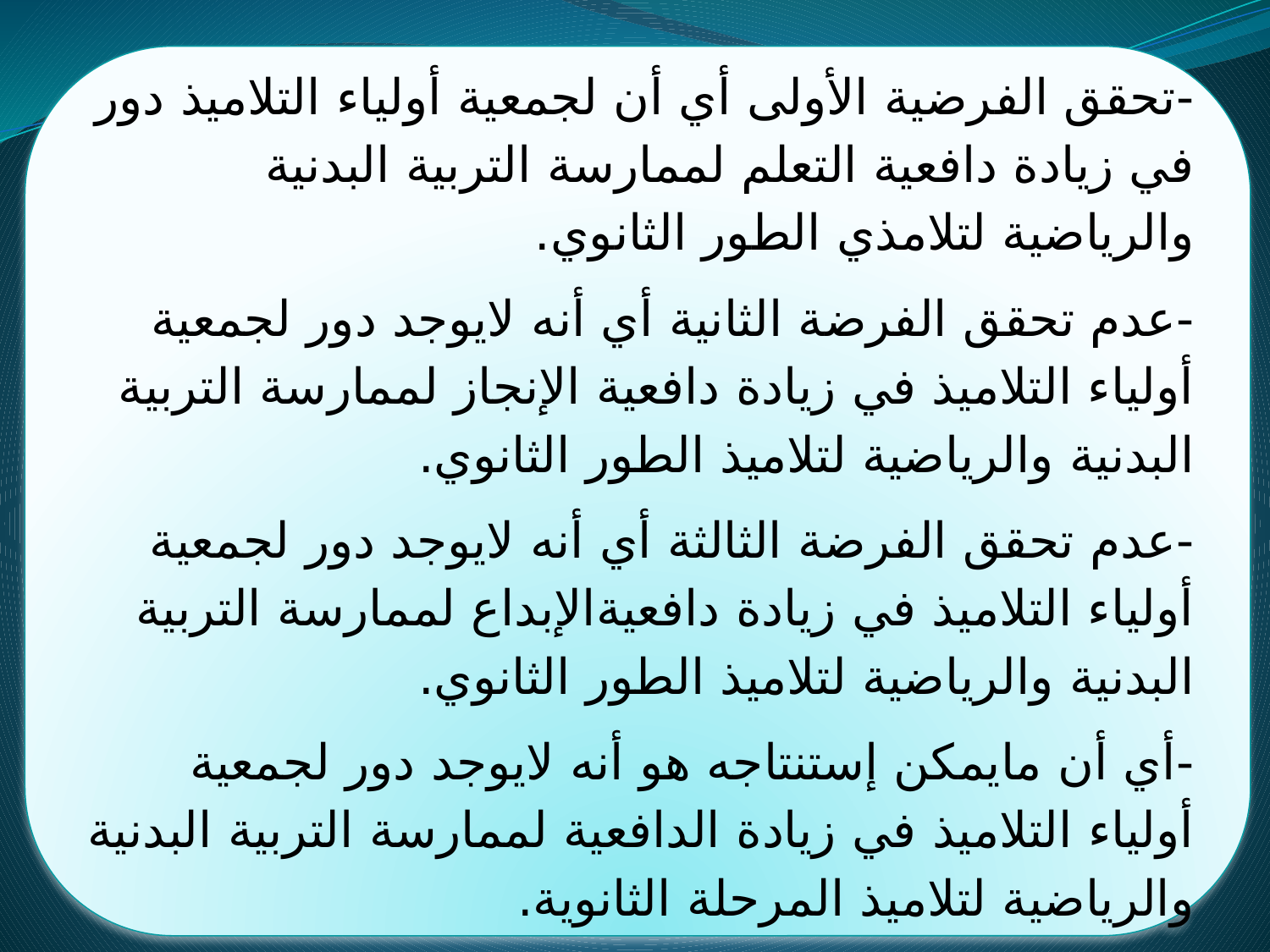

-	تحقق الفرضية الأولى أي أن لجمعية أولياء التلاميذ دور في زيادة دافعية التعلم لممارسة التربية البدنية والرياضية لتلامذي الطور الثانوي.
-	عدم تحقق الفرضة الثانية أي أنه لايوجد دور لجمعية أولياء التلاميذ في زيادة دافعية الإنجاز لممارسة التربية البدنية والرياضية لتلاميذ الطور الثانوي.
-	عدم تحقق الفرضة الثالثة أي أنه لايوجد دور لجمعية أولياء التلاميذ في زيادة دافعيةالإبداع لممارسة التربية البدنية والرياضية لتلاميذ الطور الثانوي.
-	أي أن مايمكن إستنتاجه هو أنه لايوجد دور لجمعية أولياء التلاميذ في زيادة الدافعية لممارسة التربية البدنية والرياضية لتلاميذ المرحلة الثانوية.